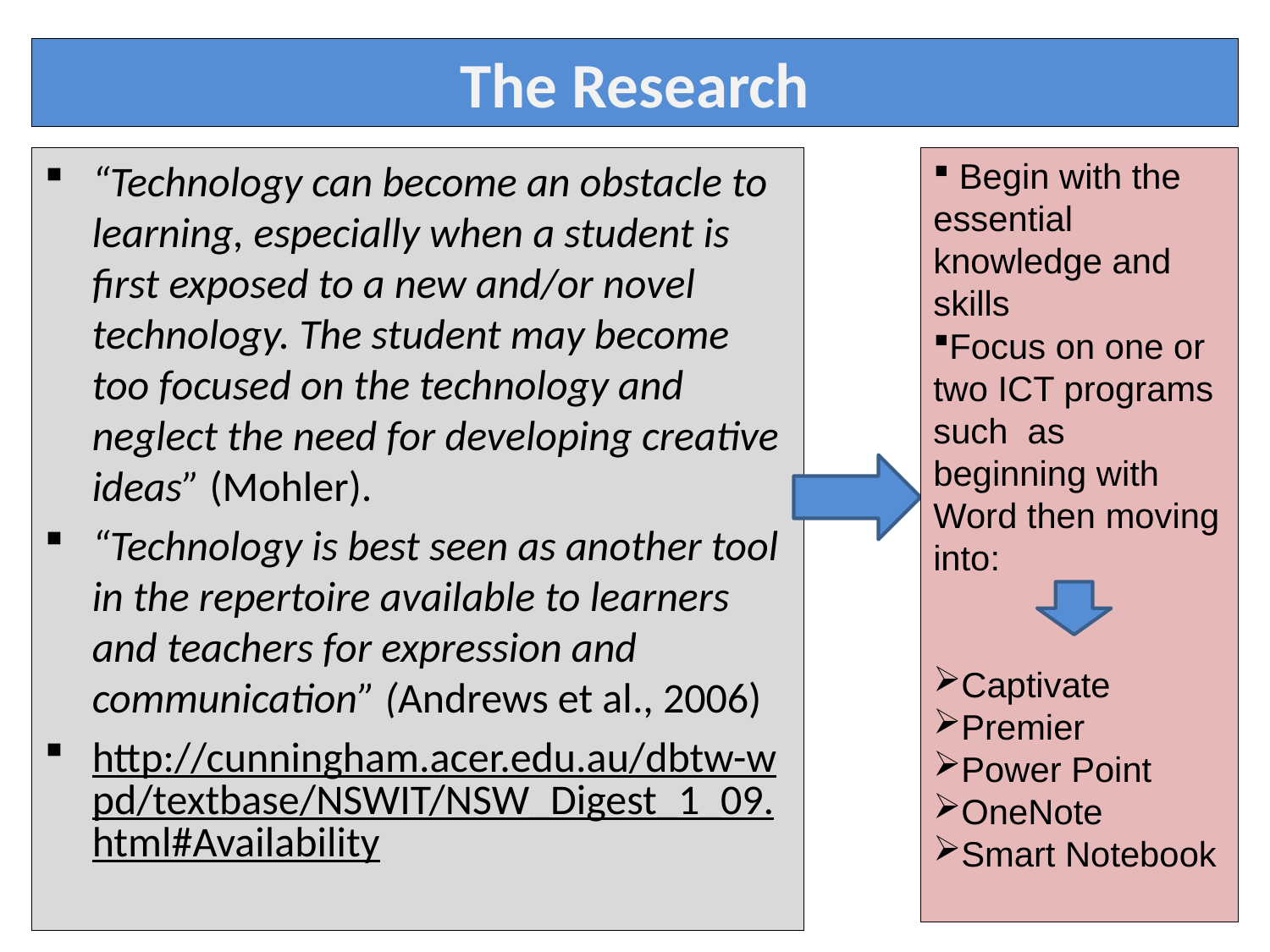

# The Research
“Technology can become an obstacle to learning, especially when a student is first exposed to a new and/or novel technology. The student may become too focused on the technology and neglect the need for developing creative ideas” (Mohler).
“Technology is best seen as another tool in the repertoire available to learners and teachers for expression and communication” (Andrews et al., 2006)
http://cunningham.acer.edu.au/dbtw-wpd/textbase/NSWIT/NSW_Digest_1_09.html#Availability

 Begin with the essential knowledge and skills
Focus on one or two ICT programs such  as beginning with Word then moving into:

Captivate
Premier
Power Point
OneNote
Smart Notebook